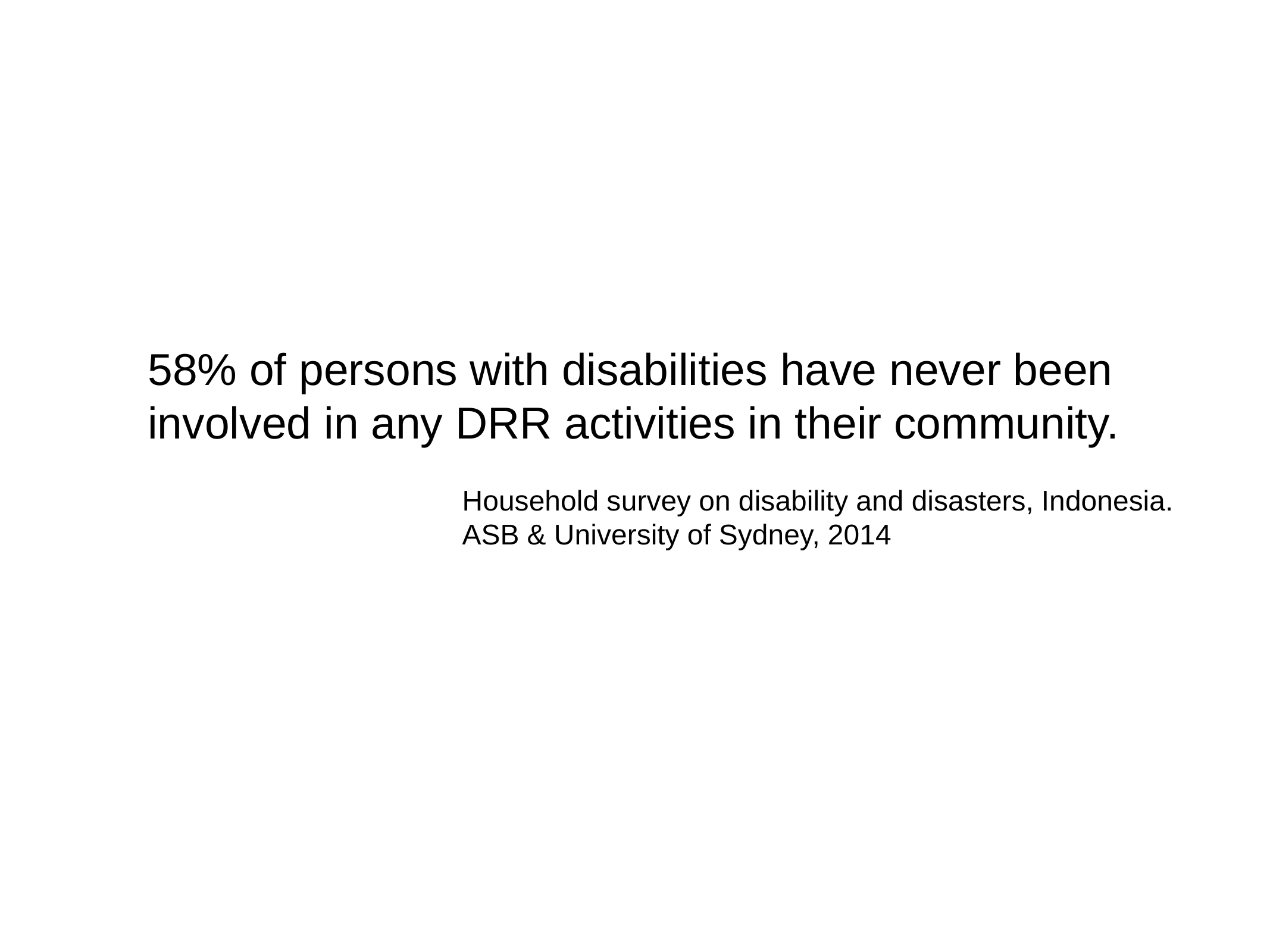

58% of persons with disabilities have never been involved in any DRR activities in their community.
Household survey on disability and disasters, Indonesia. ASB & University of Sydney, 2014